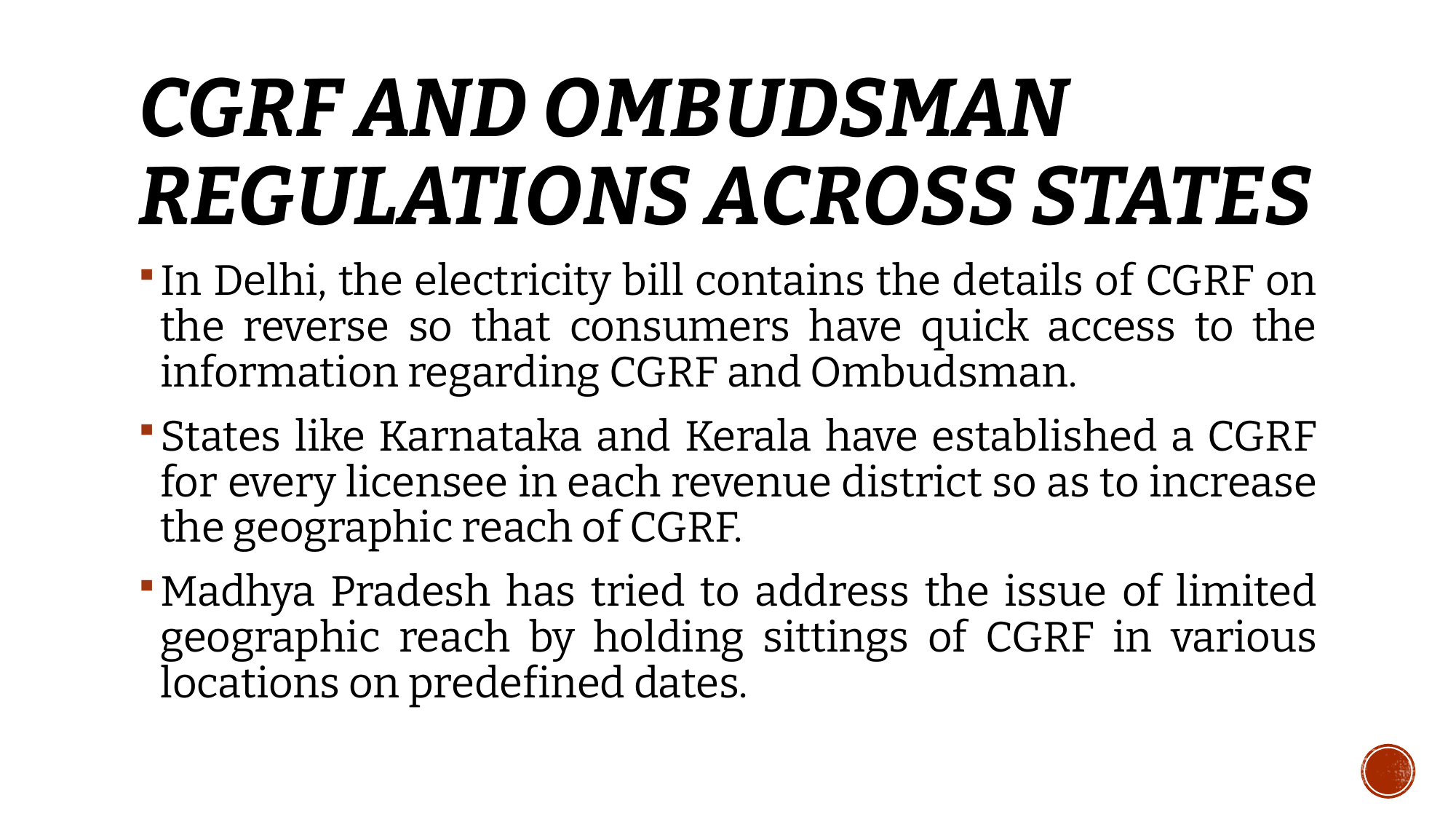

# CGRF and Ombudsman regulations across states
In Delhi, the electricity bill contains the details of CGRF on the reverse so that consumers have quick access to the information regarding CGRF and Ombudsman.
States like Karnataka and Kerala have established a CGRF for every licensee in each revenue district so as to increase the geographic reach of CGRF.
Madhya Pradesh has tried to address the issue of limited geographic reach by holding sittings of CGRF in various locations on predefined dates.